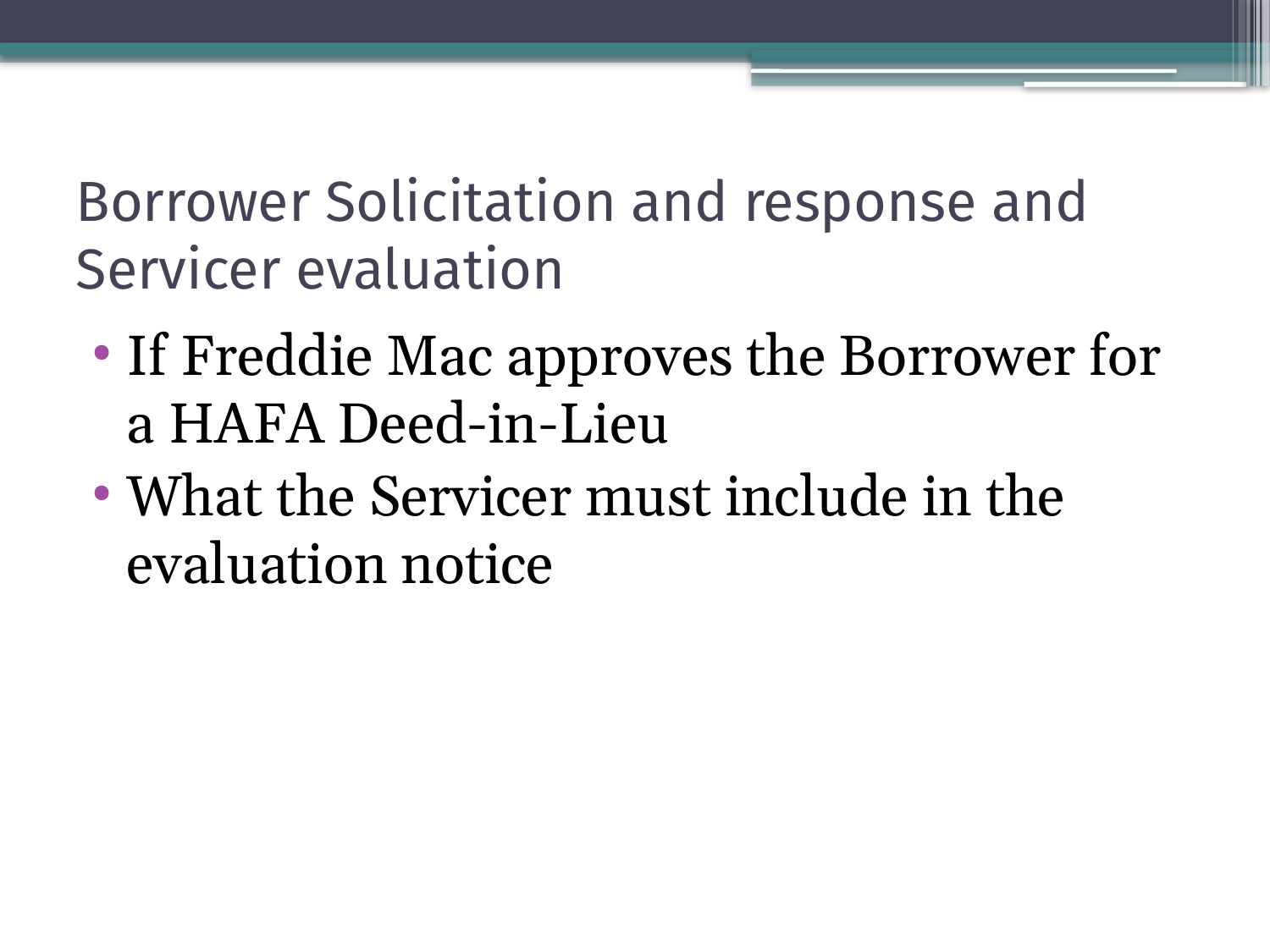

# Borrower Solicitation and response and Servicer evaluation
If Freddie Mac approves the Borrower for a HAFA Deed-in-Lieu
What the Servicer must include in the evaluation notice